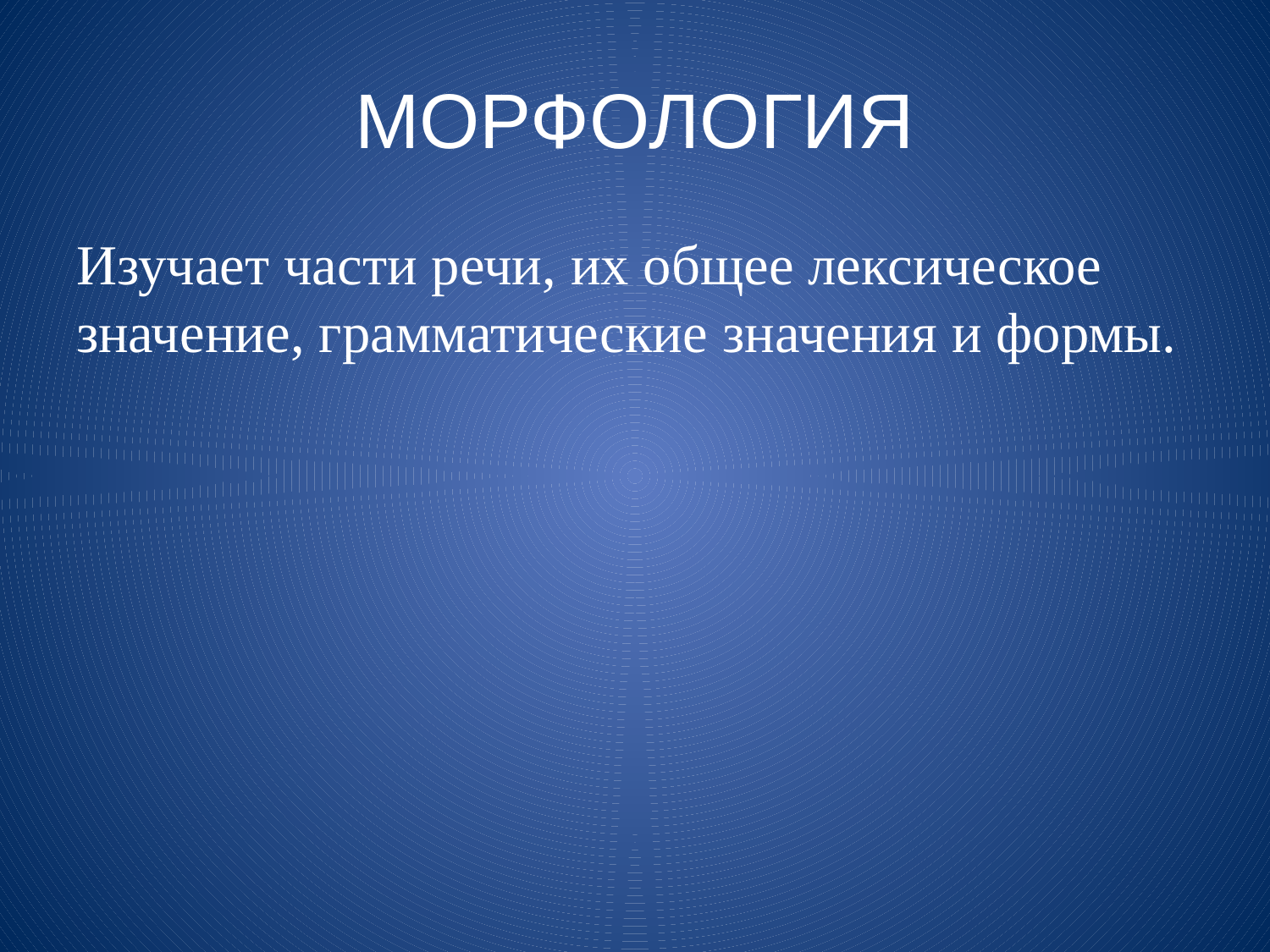

# МОРФОЛОГИЯ
Изучает части речи, их общее лексическое значение, грамматические значения и формы.